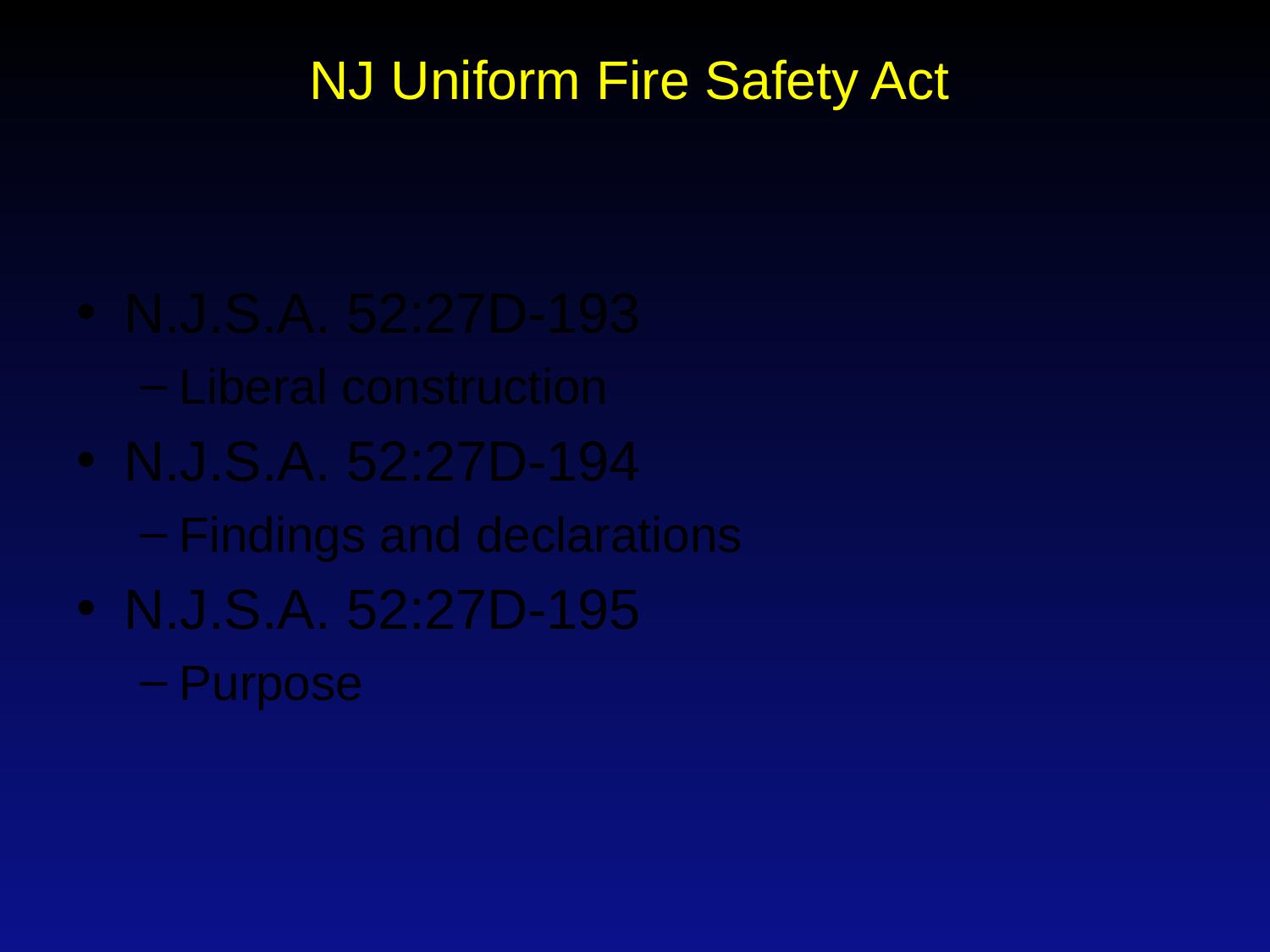

# NJ Uniform Fire Safety Act
N.J.S.A. 52:27D-193
Liberal construction
N.J.S.A. 52:27D-194
Findings and declarations
N.J.S.A. 52:27D-195
Purpose